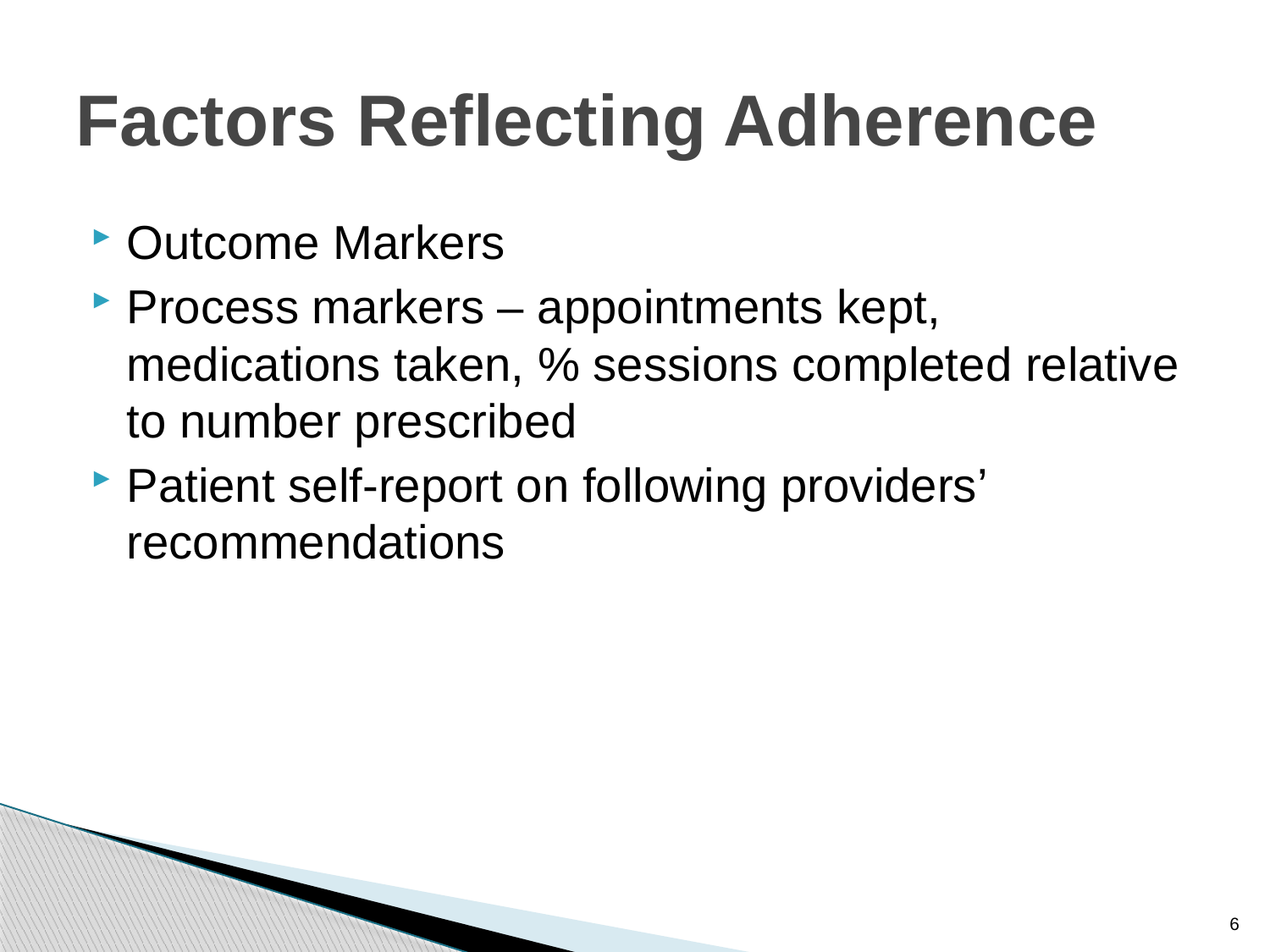

# Factors Reflecting Adherence
Outcome Markers
Process markers – appointments kept, medications taken, % sessions completed relative to number prescribed
Patient self-report on following providers’ recommendations
6